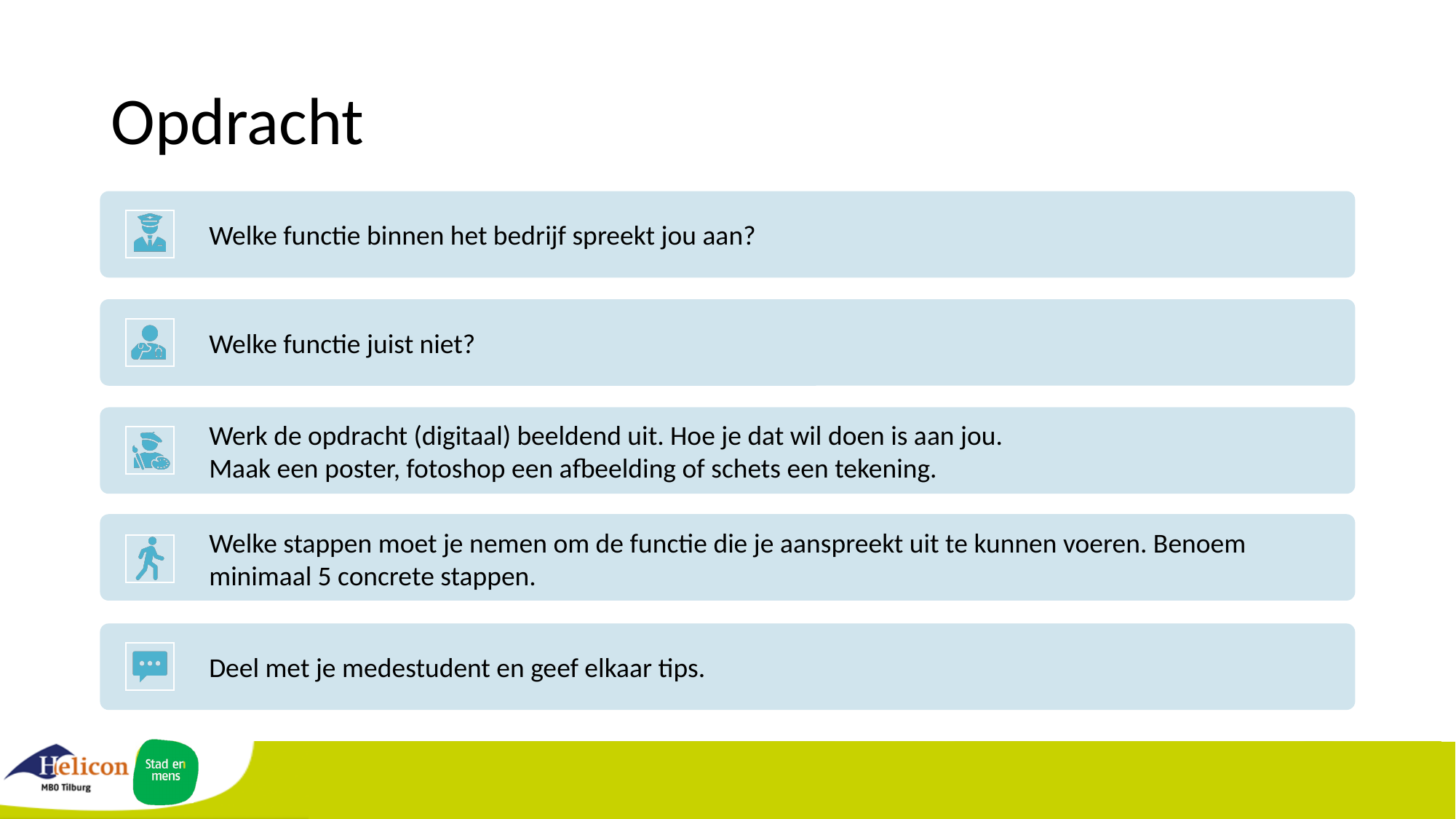

# Opdracht
Welke functie binnen het bedrijf spreekt jou aan?
Welke functie juist niet?
Werk de opdracht (digitaal) beeldend uit. Hoe je dat wil doen is aan jou.
Maak een poster, fotoshop een afbeelding of schets een tekening.
Welke stappen moet je nemen om de functie die je aanspreekt uit te kunnen voeren. Benoem minimaal 5 concrete stappen.
Deel met je medestudent en geef elkaar tips.